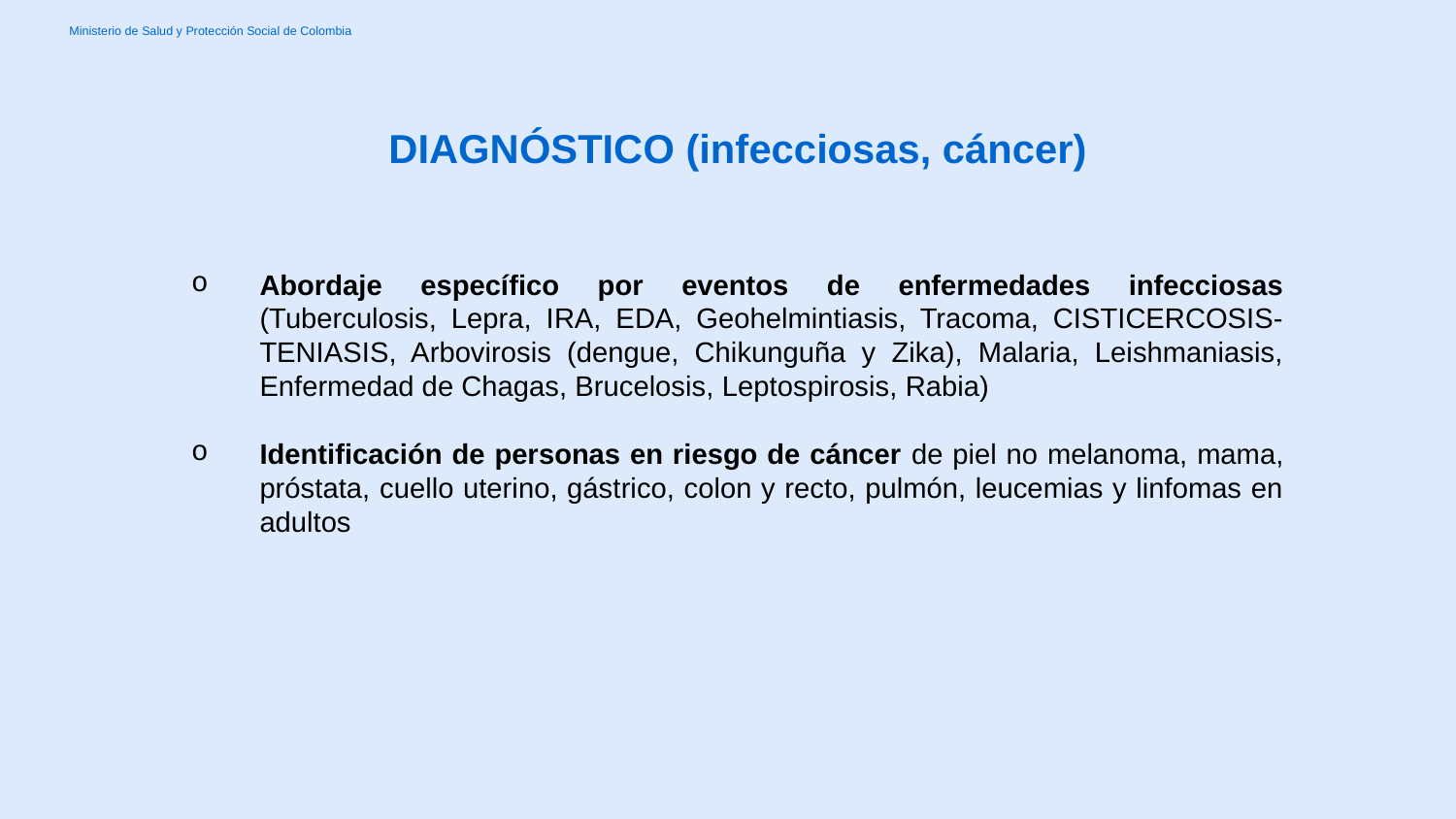

DIAGNÓSTICO (infecciosas, cáncer)

Abordaje específico por eventos de enfermedades infecciosas (Tuberculosis, Lepra, IRA, EDA, Geohelmintiasis, Tracoma, CISTICERCOSIS-TENIASIS, Arbovirosis (dengue, Chikunguña y Zika), Malaria, Leishmaniasis, Enfermedad de Chagas, Brucelosis, Leptospirosis, Rabia)

Identificación de personas en riesgo de cáncer de piel no melanoma, mama, próstata, cuello uterino, gástrico, colon y recto, pulmón, leucemias y linfomas en adultos